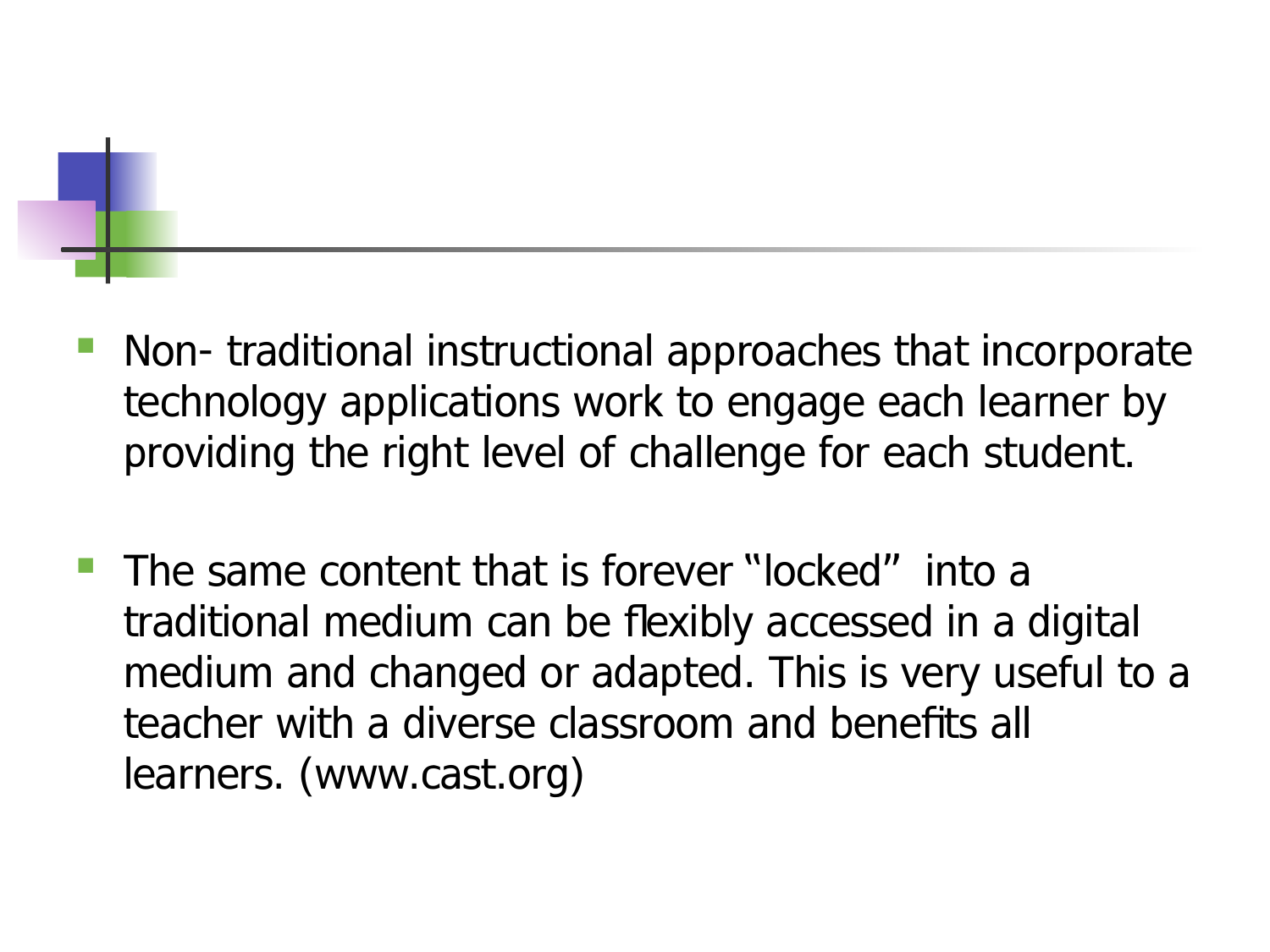

Non- traditional instructional approaches that incorporate technology applications work to engage each learner by providing the right level of challenge for each student.

The same content that is forever “locked”  into a traditional medium can be flexibly accessed in a digital medium and changed or adapted. This is very useful to a teacher with a diverse classroom and benefits all learners. (www.cast.org)